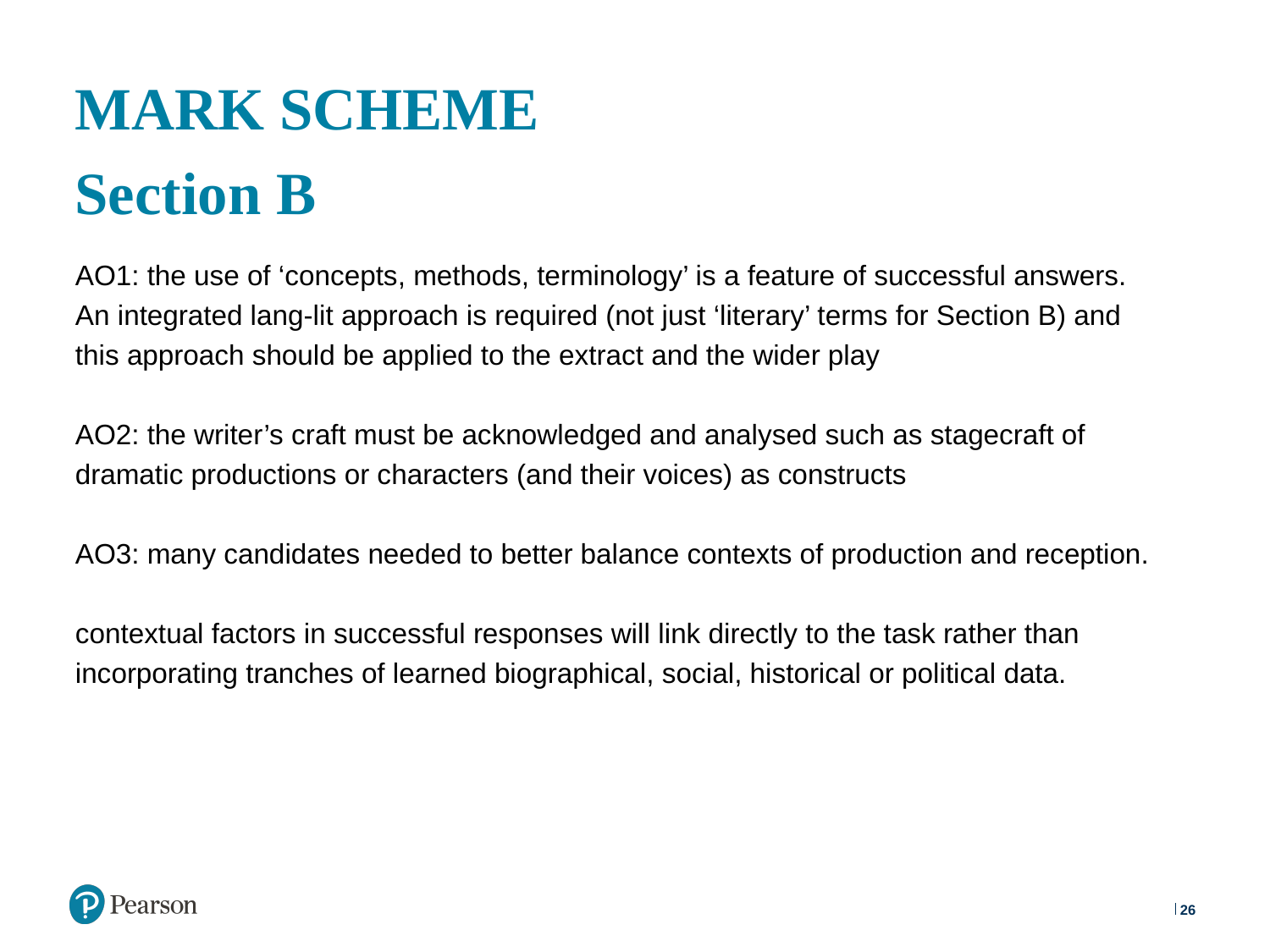

# MARK SCHEME Section B
AO1: the use of ‘concepts, methods, terminology’ is a feature of successful answers. An integrated lang-lit approach is required (not just ‘literary’ terms for Section B) and this approach should be applied to the extract and the wider play

AO2: the writer’s craft must be acknowledged and analysed such as stagecraft of dramatic productions or characters (and their voices) as constructs

AO3: many candidates needed to better balance contexts of production and reception.
contextual factors in successful responses will link directly to the task rather than incorporating tranches of learned biographical, social, historical or political data.
26